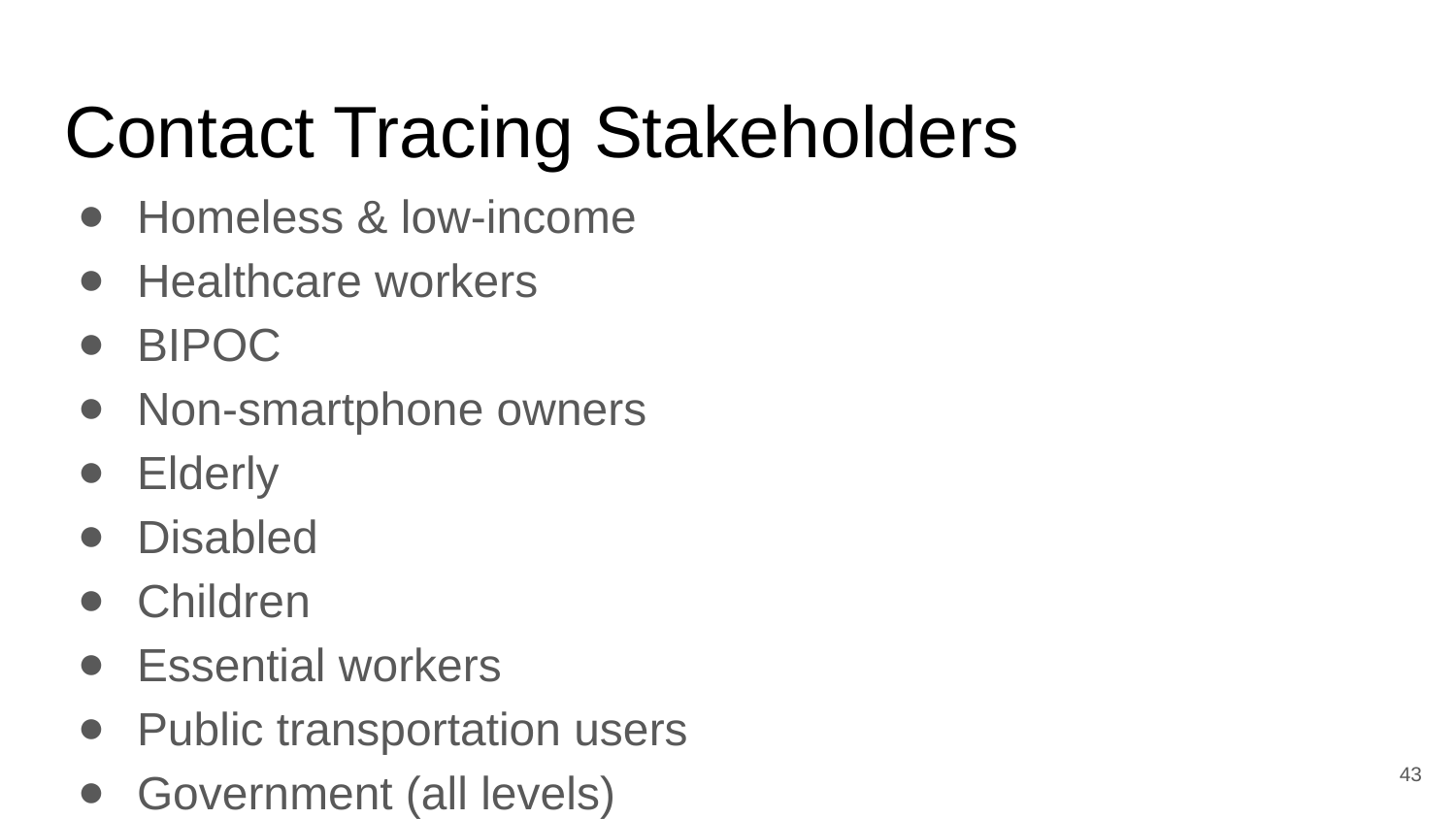

# Contact Tracing Stakeholders

Homeless & low-income
Healthcare workers
BIPOC
Non-smartphone owners
Elderly
Disabled
Children
Essential workers
Public transportation users
Government (all levels)
43